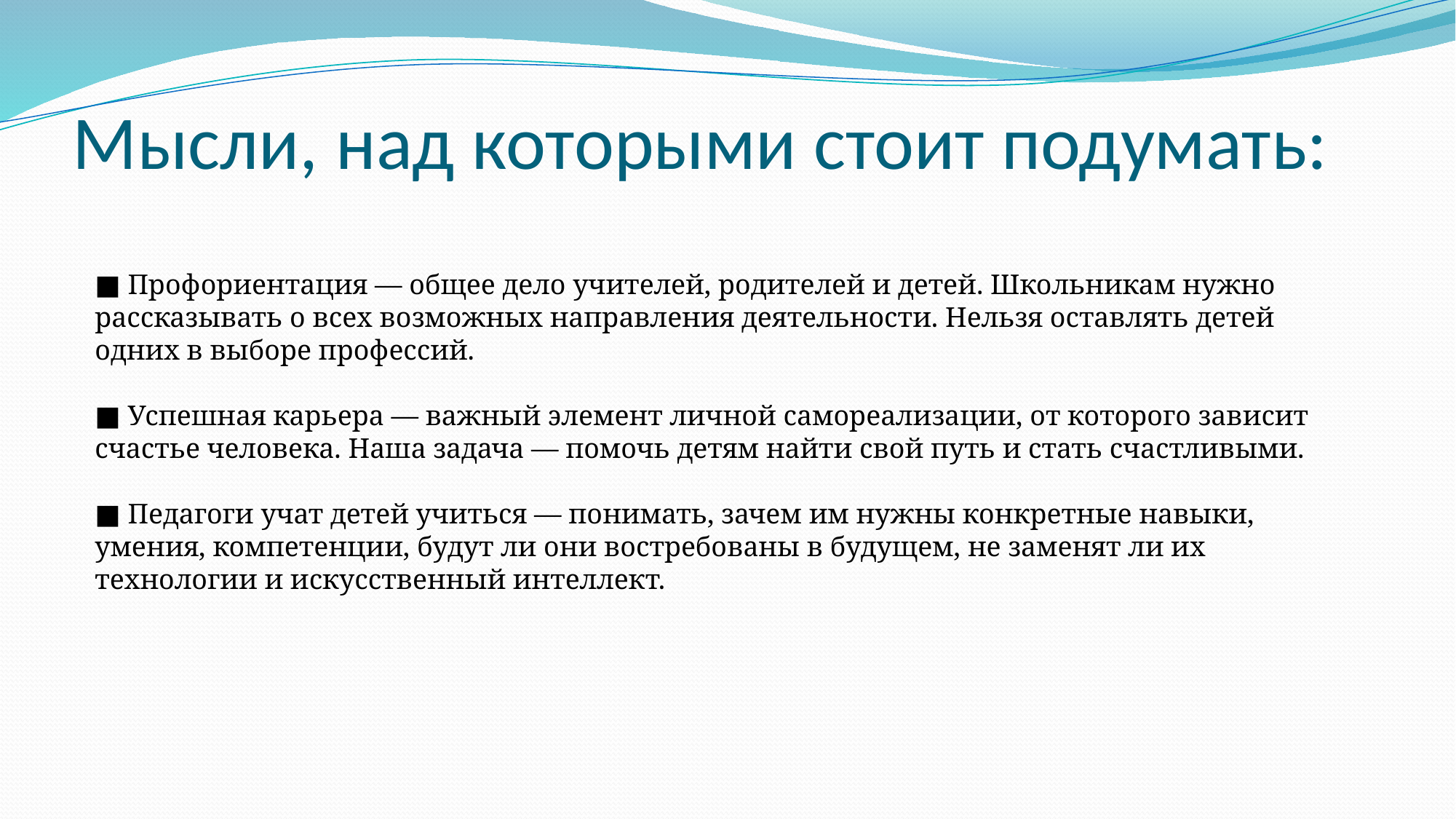

# Мысли, над которыми стоит подумать:
■ Профориентация — общее дело учителей, родителей и детей. Школьникам нужно рассказывать о всех возможных направления деятельности. Нельзя оставлять детей одних в выборе профессий.
■ Успешная карьера — важный элемент личной самореализации, от которого зависит счастье человека. Наша задача — помочь детям найти свой путь и стать счастливыми.
■ Педагоги учат детей учиться — понимать, зачем им нужны конкретные навыки, умения, компетенции, будут ли они востребованы в будущем, не заменят ли их технологии и искусственный интеллект.